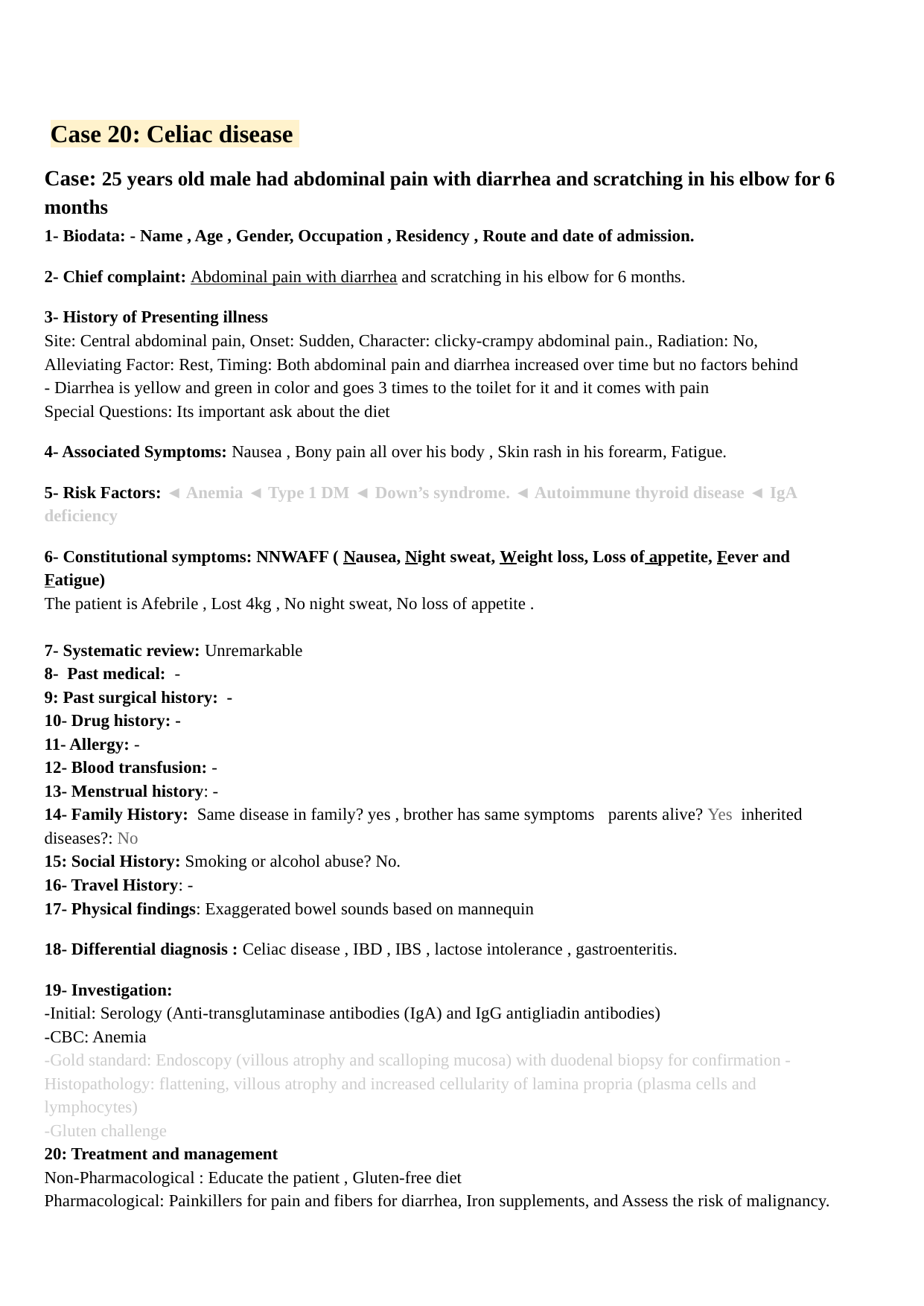

Case 20: Celiac disease

Case: 25 years old male had abdominal pain with diarrhea and scratching in his elbow for 6 months
1- Biodata: - Name , Age , Gender, Occupation , Residency , Route and date of admission.

2- Chief complaint: Abdominal pain with diarrhea and scratching in his elbow for 6 months.

3- History of Presenting illness
Site: Central abdominal pain, Onset: Sudden, Character: clicky-crampy abdominal pain., Radiation: No,  Alleviating Factor: Rest, Timing: Both abdominal pain and diarrhea increased over time but no factors behind
- Diarrhea is yellow and green in color and goes 3 times to the toilet for it and it comes with pain
Special Questions: Its important ask about the diet

4- Associated Symptoms: Nausea , Bony pain all over his body , Skin rash in his forearm, Fatigue.

5- Risk Factors: ◄ Anemia ◄ Type 1 DM ◄ Down’s syndrome. ◄ Autoimmune thyroid disease ◄ IgA deficiency

6- Constitutional symptoms: NNWAFF ( Nausea, Night sweat, Weight loss, Loss of appetite, Fever and Fatigue)
The patient is Afebrile , Lost 4kg , No night sweat, No loss of appetite .

7- Systematic review: Unremarkable
8-  Past medical:  -
9: Past surgical history:  -
10- Drug history: -
11- Allergy: -
12- Blood transfusion: -
13- Menstrual history: -
14- Family History:  Same disease in family? yes , brother has same symptoms   parents alive? Yes  inherited diseases?: No
15: Social History: Smoking or alcohol abuse? No.
16- Travel History: -
17- Physical findings: Exaggerated bowel sounds based on mannequin

18- Differential diagnosis : Celiac disease , IBD , IBS , lactose intolerance , gastroenteritis.

19- Investigation:
-Initial: Serology (Anti-transglutaminase antibodies (IgA) and IgG antigliadin antibodies)
-CBC: Anemia
-Gold standard: Endoscopy (villous atrophy and scalloping mucosa) with duodenal biopsy for confirmation -Histopathology: flattening, villous atrophy and increased cellularity of lamina propria (plasma cells and lymphocytes)
-Gluten challenge
20: Treatment and management
Non-Pharmacological : Educate the patient , Gluten-free diet
Pharmacological: Painkillers for pain and fibers for diarrhea, Iron supplements, and Assess the risk of malignancy.